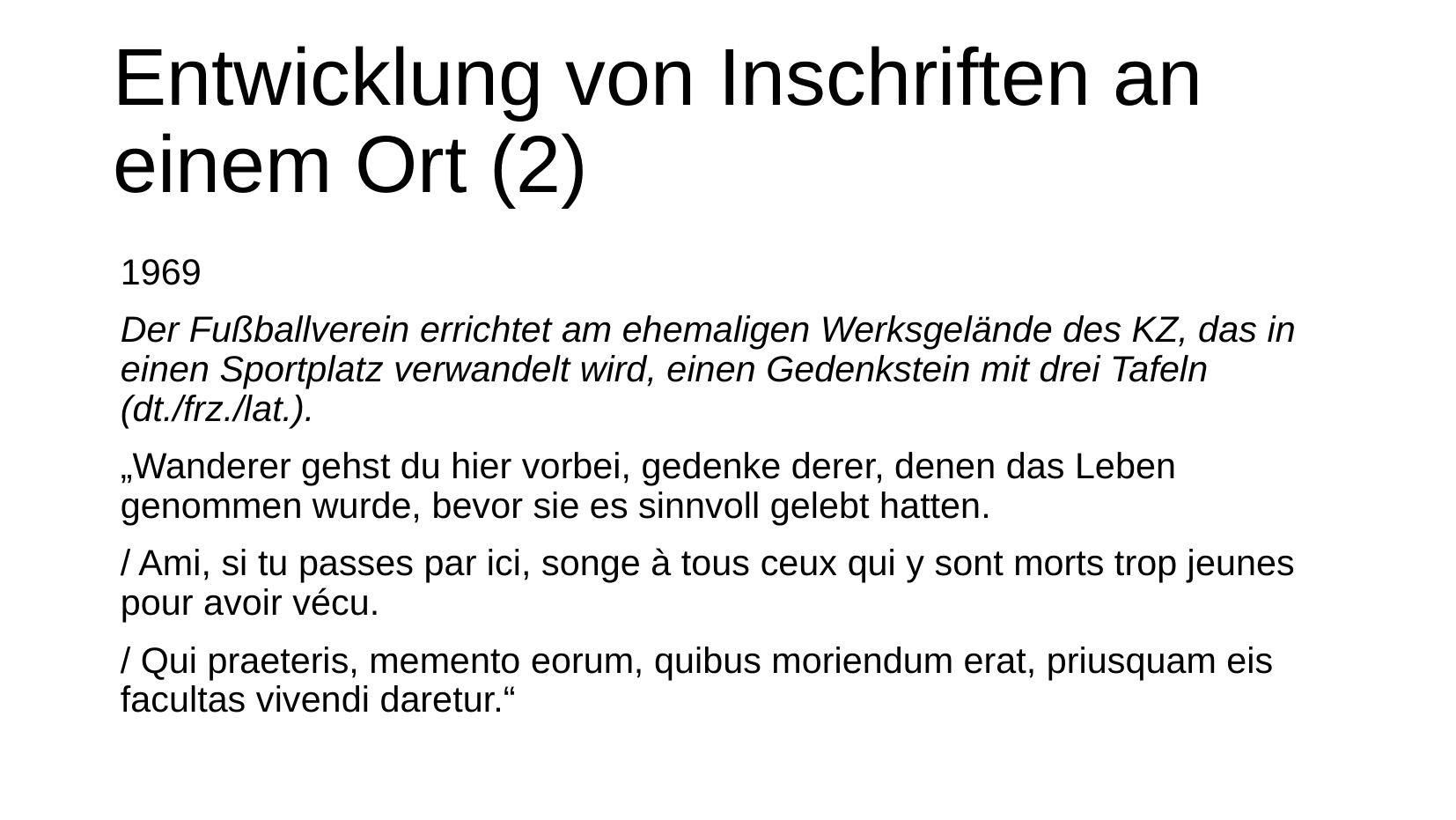

# Entwicklung von Inschriften an einem Ort (2)
1969
Der Fußballverein errichtet am ehemaligen Werksgelände des KZ, das in einen Sportplatz verwandelt wird, einen Gedenkstein mit drei Tafeln (dt./frz./lat.).
„Wanderer gehst du hier vorbei, gedenke derer, denen das Leben genommen wurde, bevor sie es sinnvoll gelebt hatten.
/ Ami, si tu passes par ici, songe à tous ceux qui y sont morts trop jeunes pour avoir vécu.
/ Qui praeteris, memento eorum, quibus moriendum erat, priusquam eis facultas vivendi daretur.“